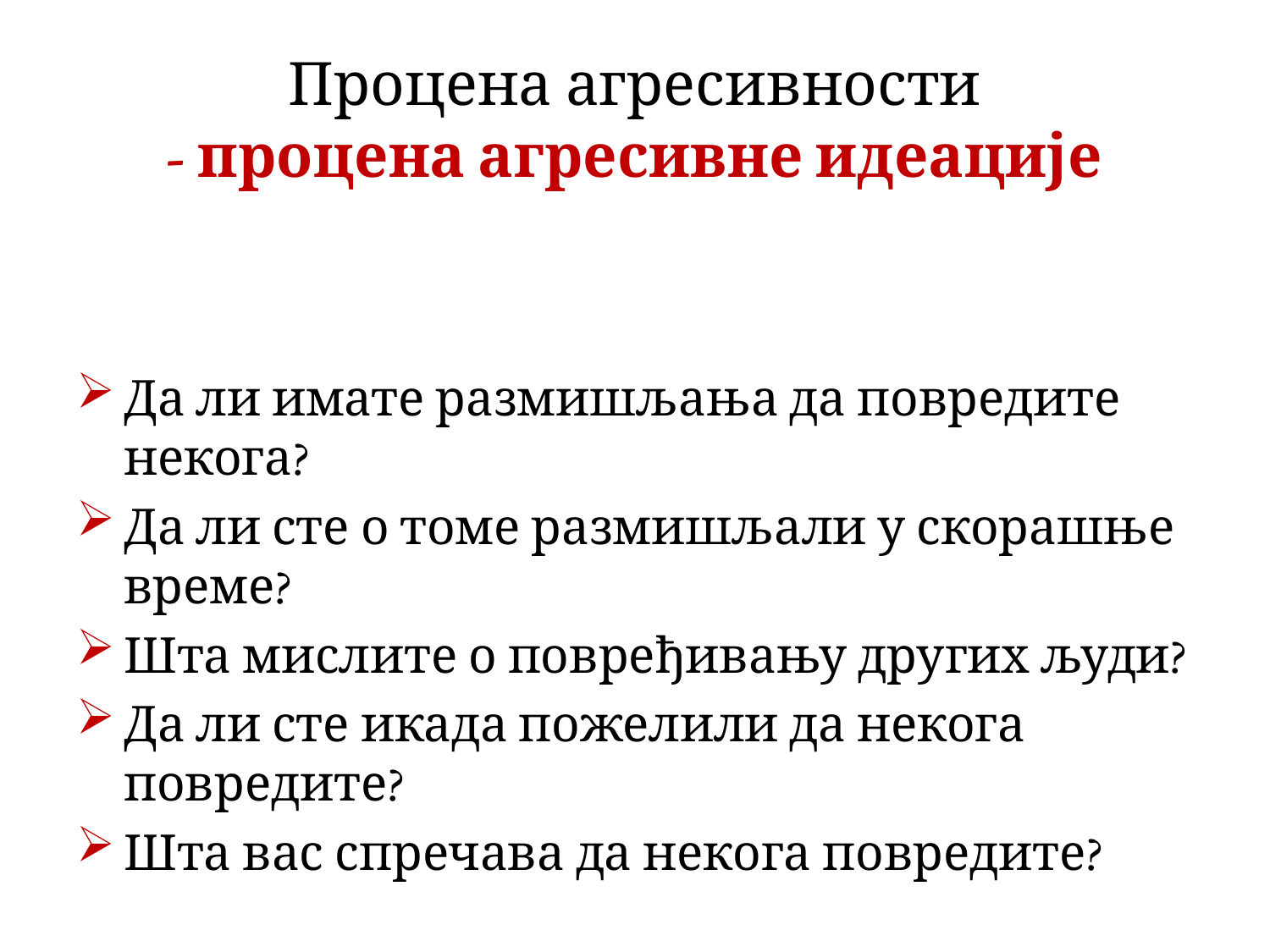

# Процена агресивности - процена агресивне идеације

Да ли имате размишљања да повредите некога?
Да ли сте о томе размишљали у скорашње време?
Шта мислите о повређивању других људи?
Да ли сте икада пожелили да некога повредите?
Шта вас спречава да некога повредите?